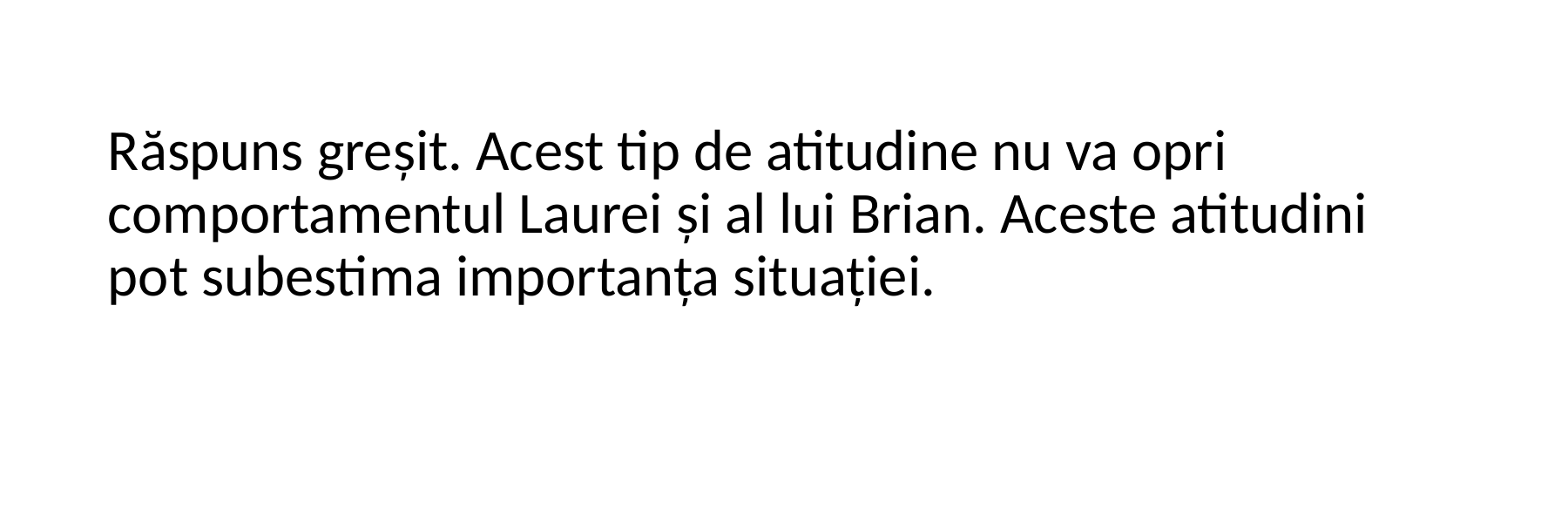

Răspuns greșit. Acest tip de atitudine nu va opri comportamentul Laurei și al lui Brian. Aceste atitudini pot subestima importanța situației.